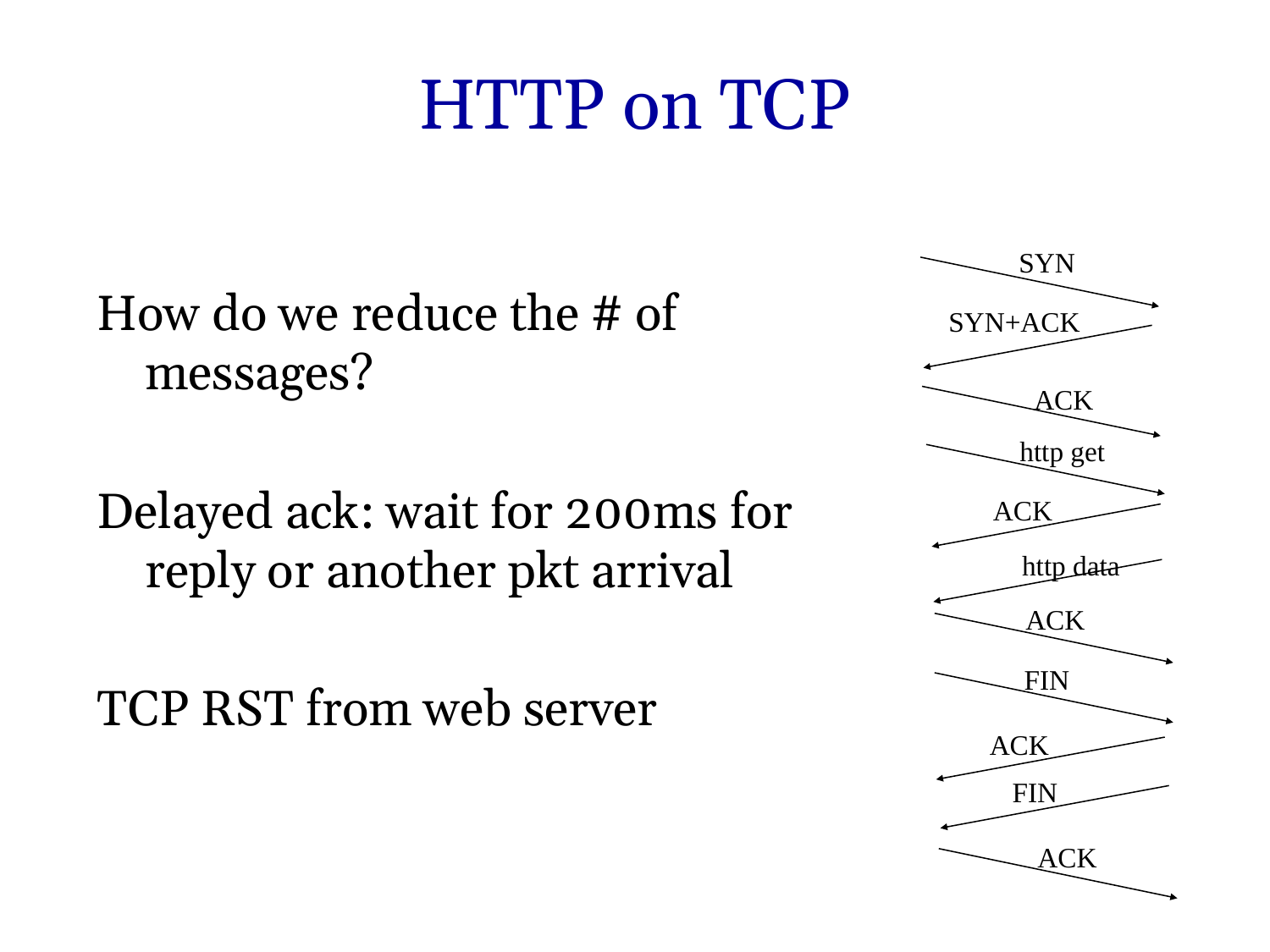

# HTTP on TCP
SYN

How do we reduce the # of messages?

Delayed ack: wait for 200ms for reply or another pkt arrival

TCP RST from web server
SYN+ACK

ACK

http get

ACK

http data

ACK

FIN

ACK

FIN

ACK